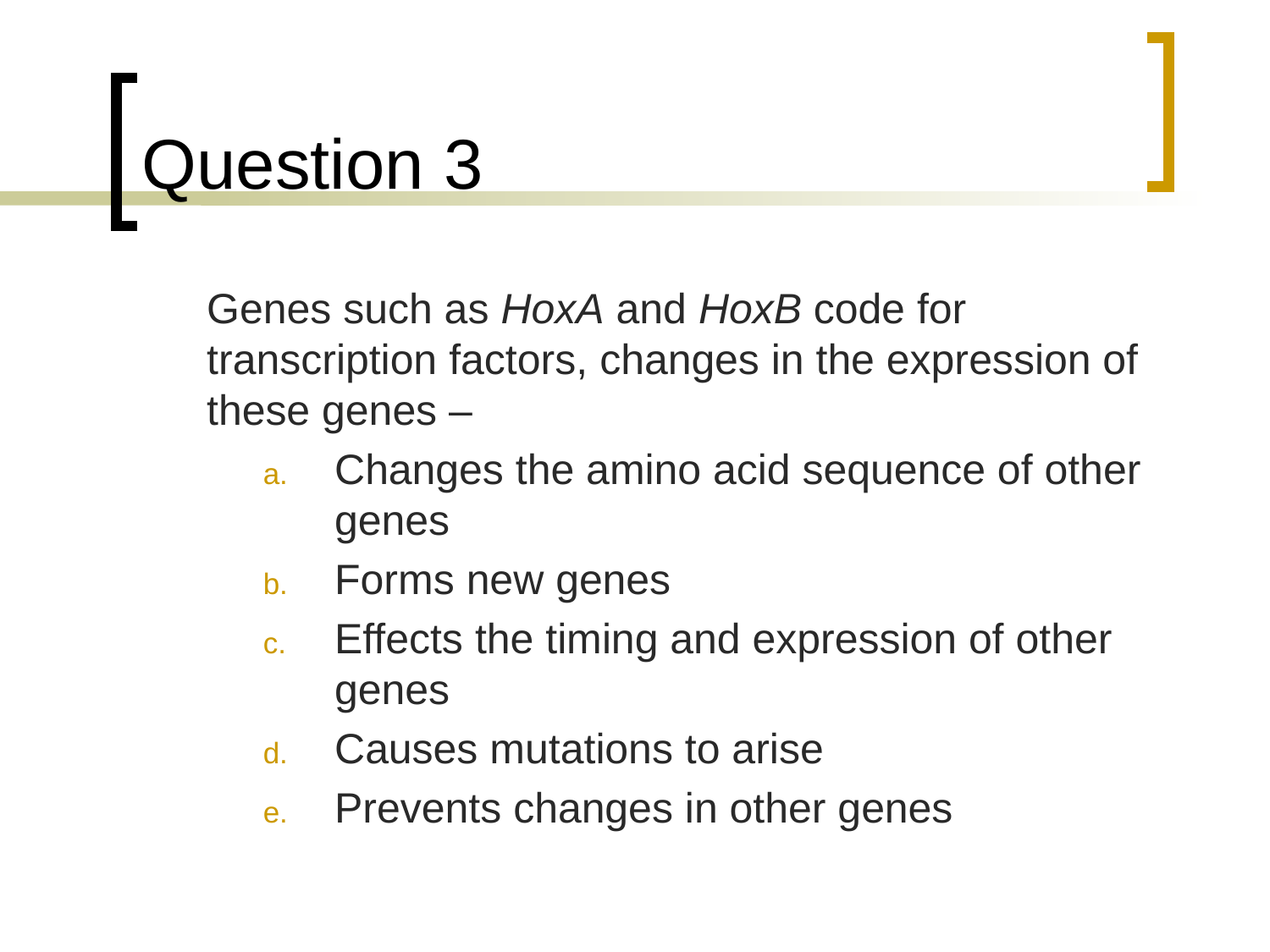

# Question 3
	Genes such as HoxA and HoxB code for transcription factors, changes in the expression of these genes –
Changes the amino acid sequence of other genes
Forms new genes
Effects the timing and expression of other genes
Causes mutations to arise
Prevents changes in other genes